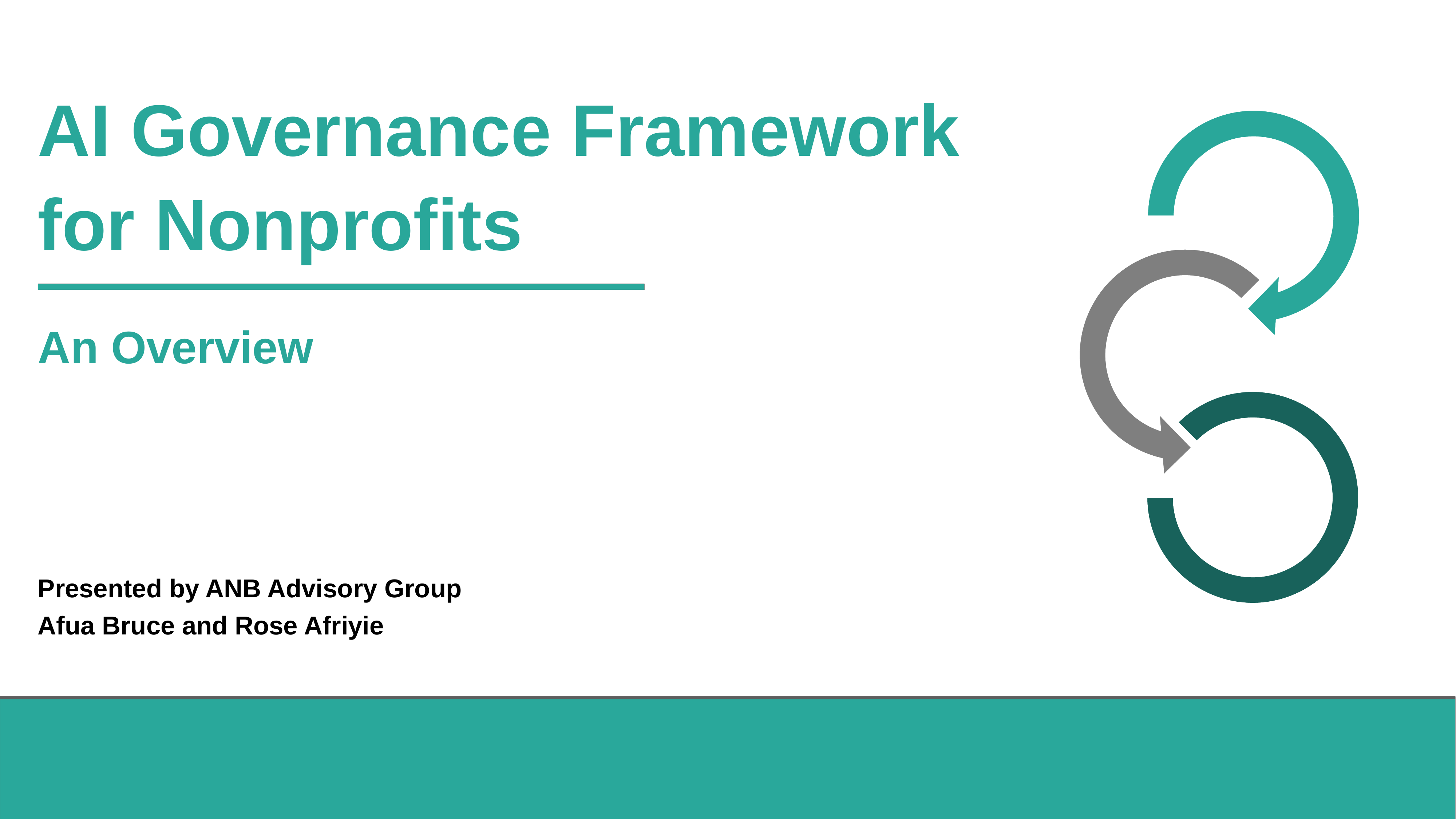

AI Governance Framework for Nonprofits

An Overview

Presented by ANB Advisory Group
Afua Bruce and Rose Afriyie

Presented by ANB Advisory Group
Afua Bruce and Rose Afriyie
2024